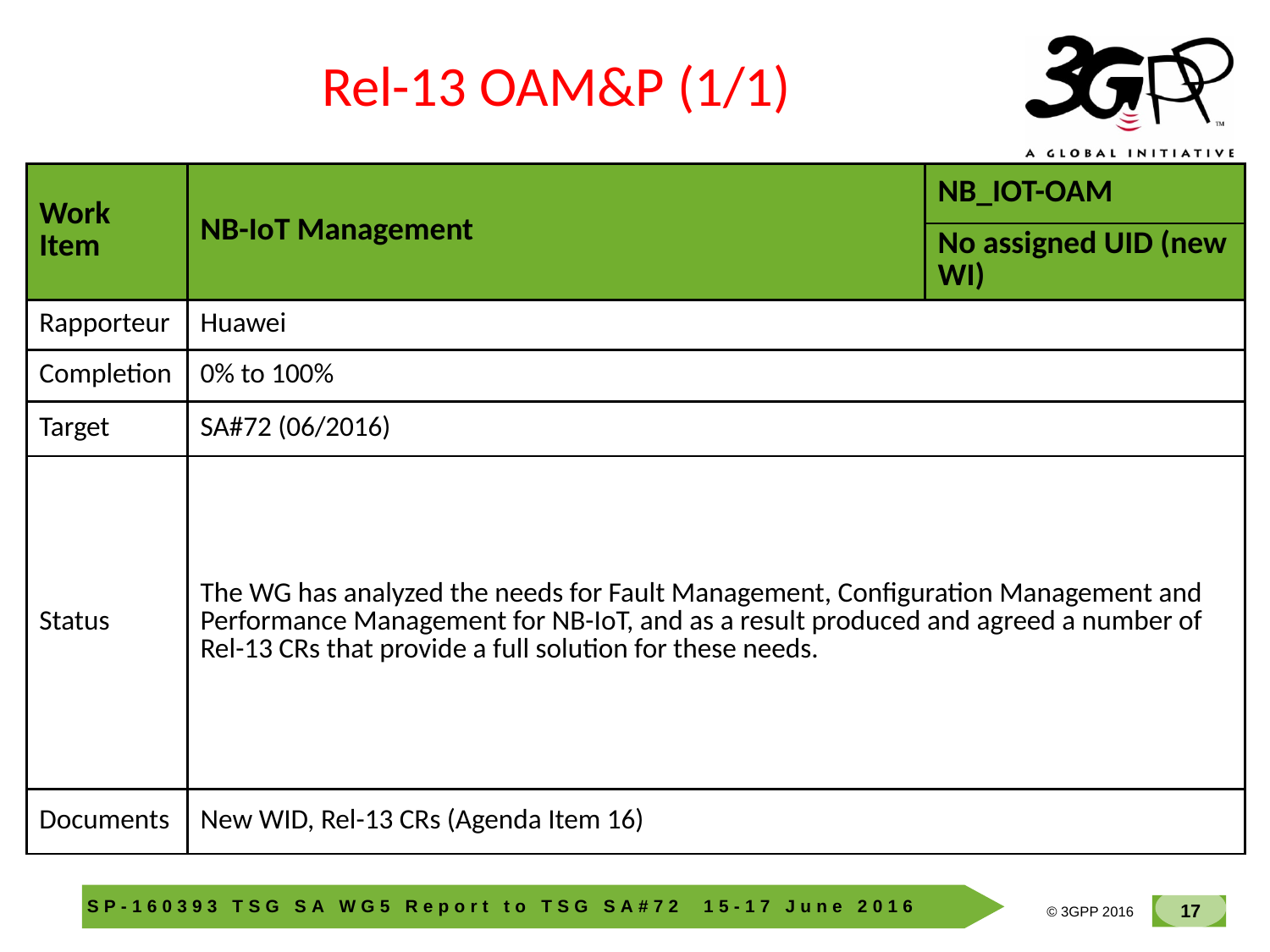

Rel-13 OAM&P (1/1)
| Work Item | NB-IoT Management | NB\_IOT-OAM |
| --- | --- | --- |
|  |  | No assigned UID (new WI) |
| Rapporteur | Huawei |  |
| Completion | 0% to 100% |  |
| Target | SA#72 (06/2016) |  |
| Status | The WG has analyzed the needs for Fault Management, Configuration Management and Performance Management for NB-IoT, and as a result produced and agreed a number of Rel-13 CRs that provide a full solution for these needs. |  |
| Documents | New WID, Rel-13 CRs (Agenda Item 16) |  |